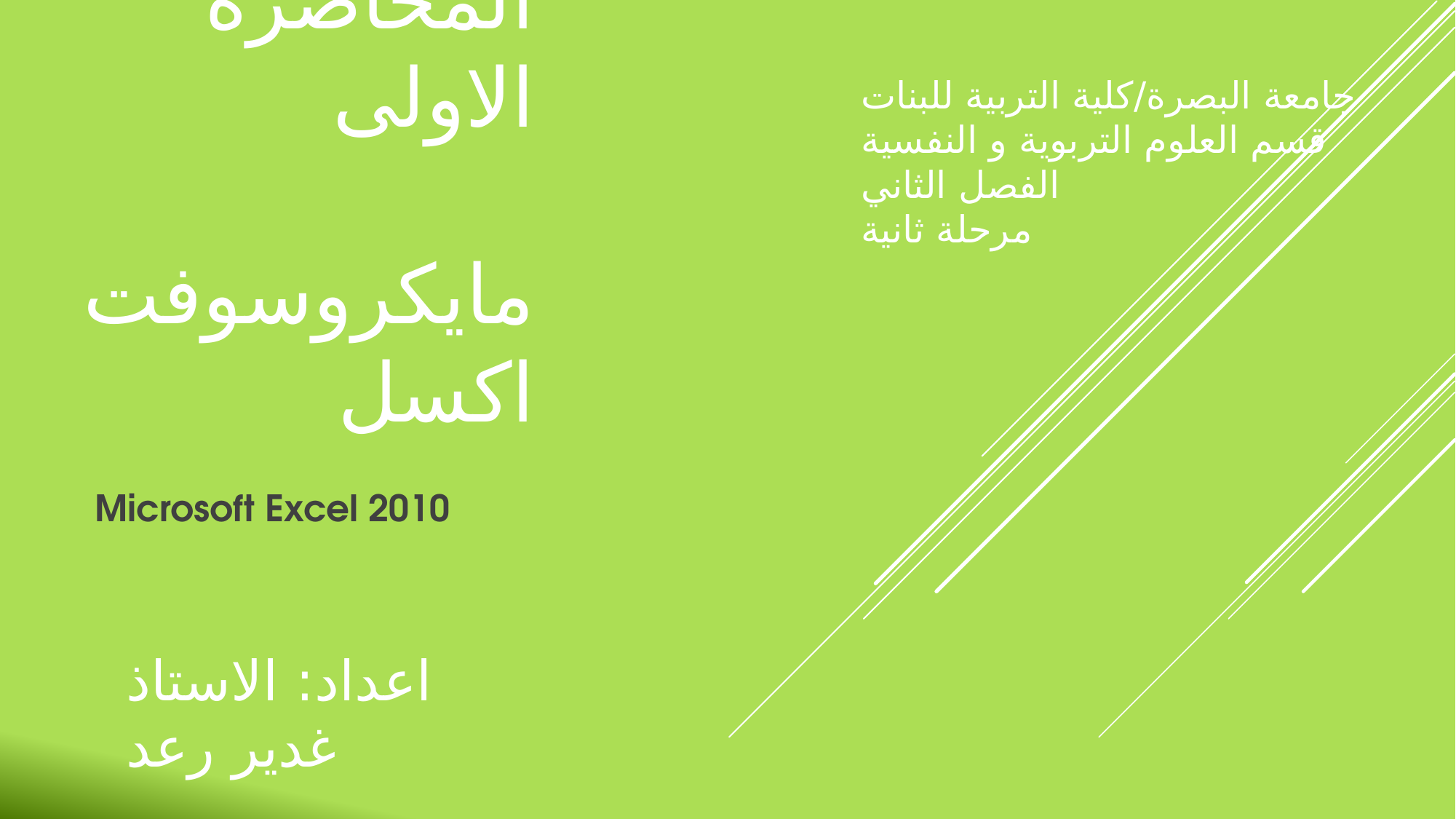

جامعة البصرة/كلية التربية للبنات
قسم العلوم التربوية و النفسية
الفصل الثاني
مرحلة ثانية
# المحاضرة الاولى مايكروسوفت اكسل
Microsoft Excel 2010

اعداد: الاستاذ غدير رعد